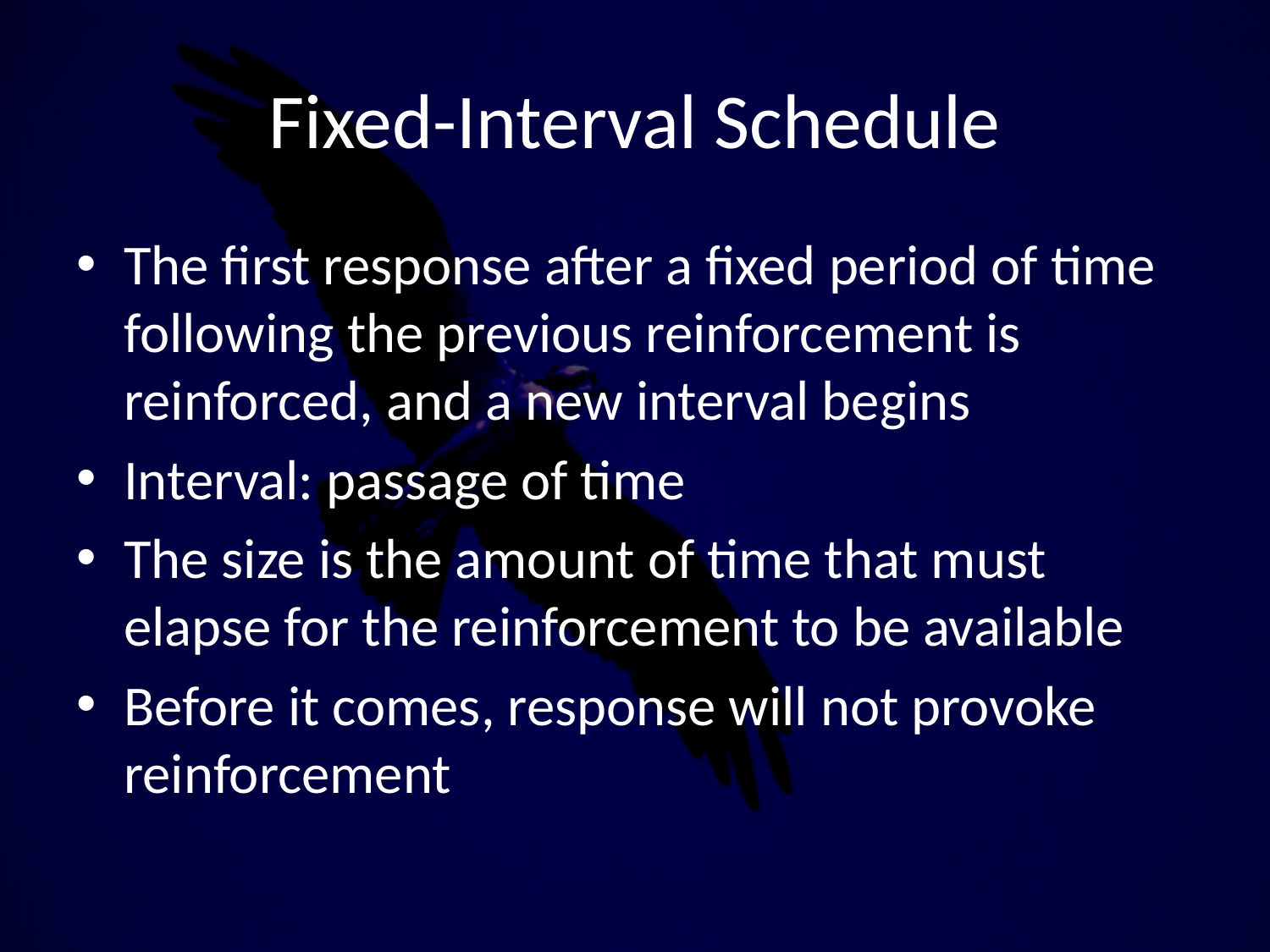

# Fixed-Interval Schedule
The first response after a fixed period of time following the previous reinforcement is reinforced, and a new interval begins
Interval: passage of time
The size is the amount of time that must elapse for the reinforcement to be available
Before it comes, response will not provoke reinforcement